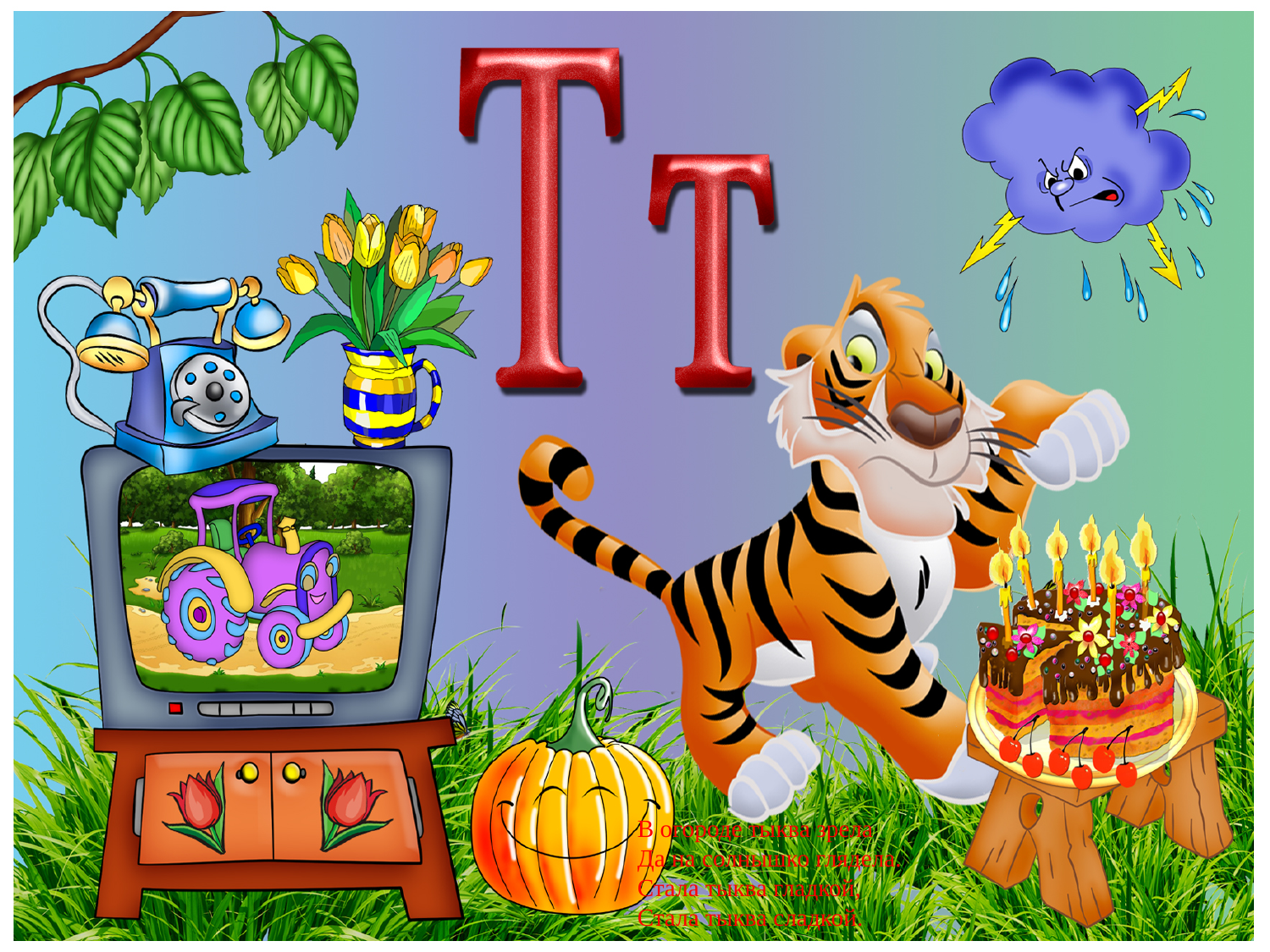

В огороде тыква зрела
Да на солнышко глядела.
Стала тыква гладкой,
Стала тыква сладкой.